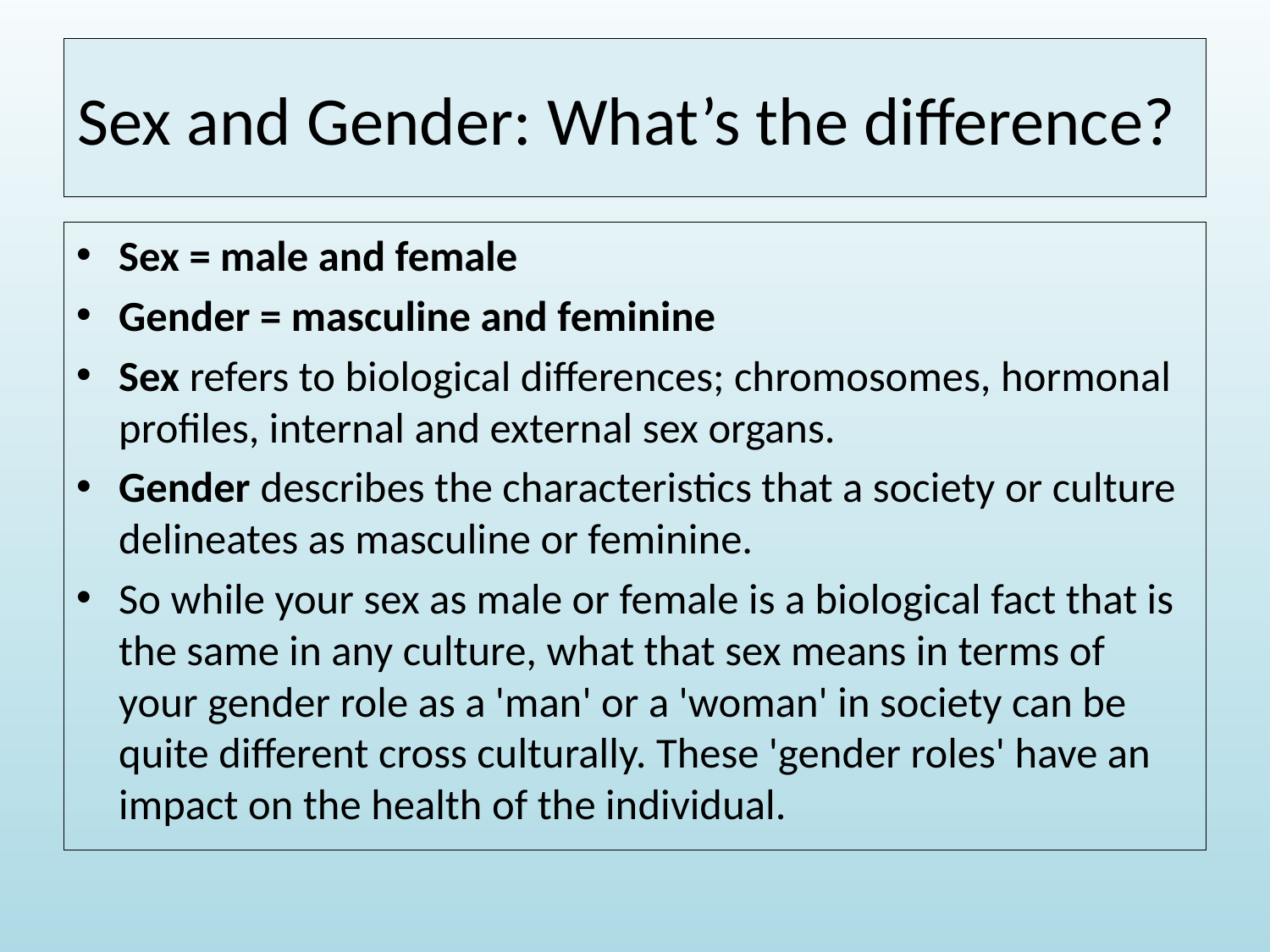

# Sex and Gender: What’s the difference?
Sex = male and female
Gender = masculine and feminine
Sex refers to biological differences; chromosomes, hormonal profiles, internal and external sex organs.
Gender describes the characteristics that a society or culture delineates as masculine or feminine.
So while your sex as male or female is a biological fact that is the same in any culture, what that sex means in terms of your gender role as a 'man' or a 'woman' in society can be quite different cross culturally. These 'gender roles' have an impact on the health of the individual.